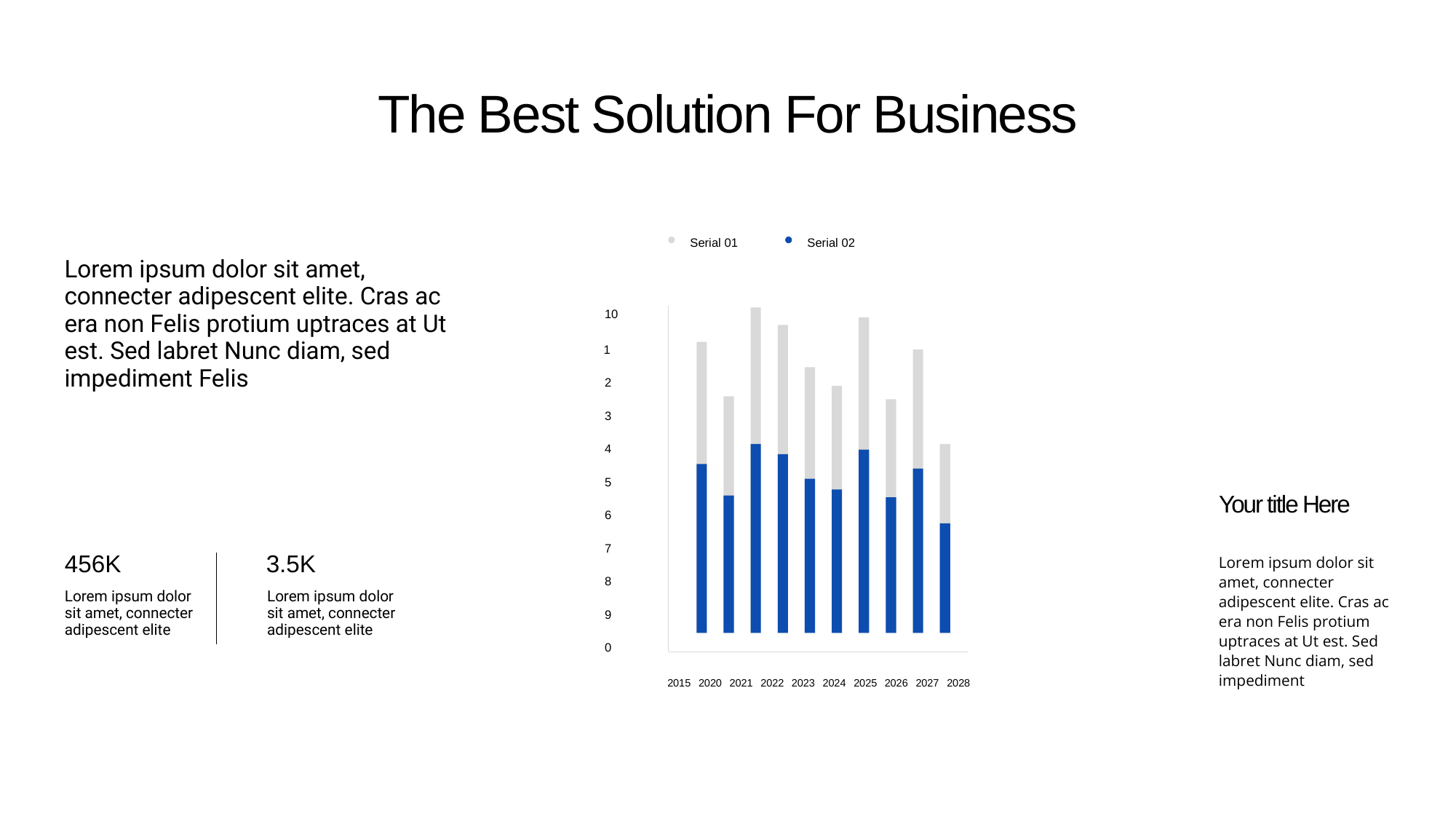

The Best Solution For Business
Serial 01
Serial 02

Lorem ipsum dolor sit amet, connecter adipescent elite. Cras ac era non Felis protium uptraces at Ut est. Sed labret Nunc diam, sed impediment Felis
10

1

2

3
4

5

Your title Here
Lorem ipsum dolor sit amet, connecter adipescent elite. Cras ac era non Felis protium uptraces at Ut est. Sed labret Nunc diam, sed impediment

6

7
456K
3.5K
8
Lorem ipsum dolor sit amet, connecter adipescent elite
Lorem ipsum dolor sit amet, connecter adipescent elite
9
0
2015
2020
2021
2022
2023
2024
2025
2026
2027
2028